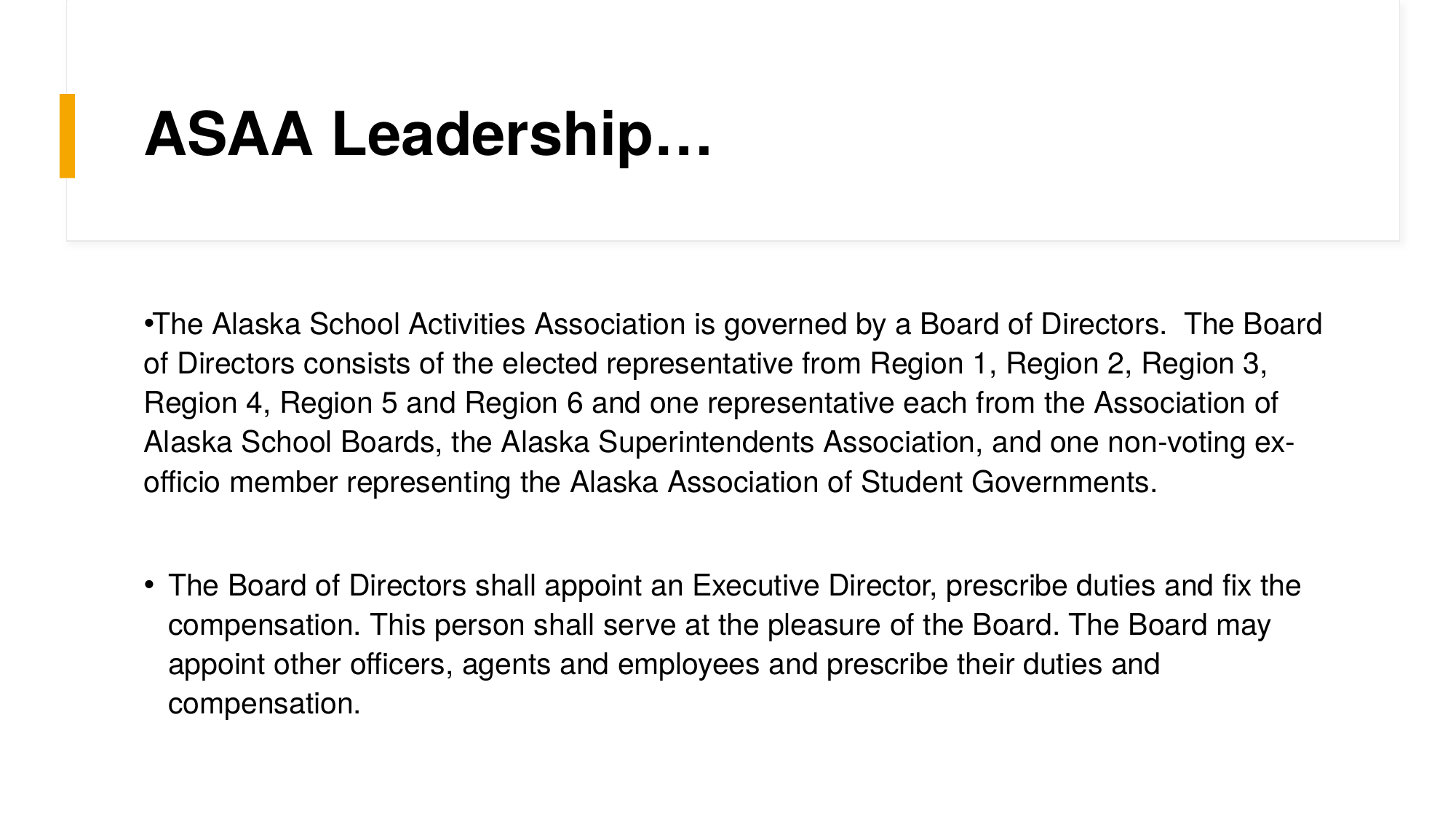

# ASAA Leadership…
The Alaska School Activities Association is governed by a Board of Directors.  The Board of Directors consists of the elected representative from Region 1, Region 2, Region 3, Region 4, Region 5 and Region 6 and one representative each from the Association of Alaska School Boards, the Alaska Superintendents Association, and one non-voting ex-officio member representing the Alaska Association of Student Governments.

The Board of Directors shall appoint an Executive Director, prescribe duties and fix the compensation. This person shall serve at the pleasure of the Board. The Board may appoint other officers, agents and employees and prescribe their duties and compensation.